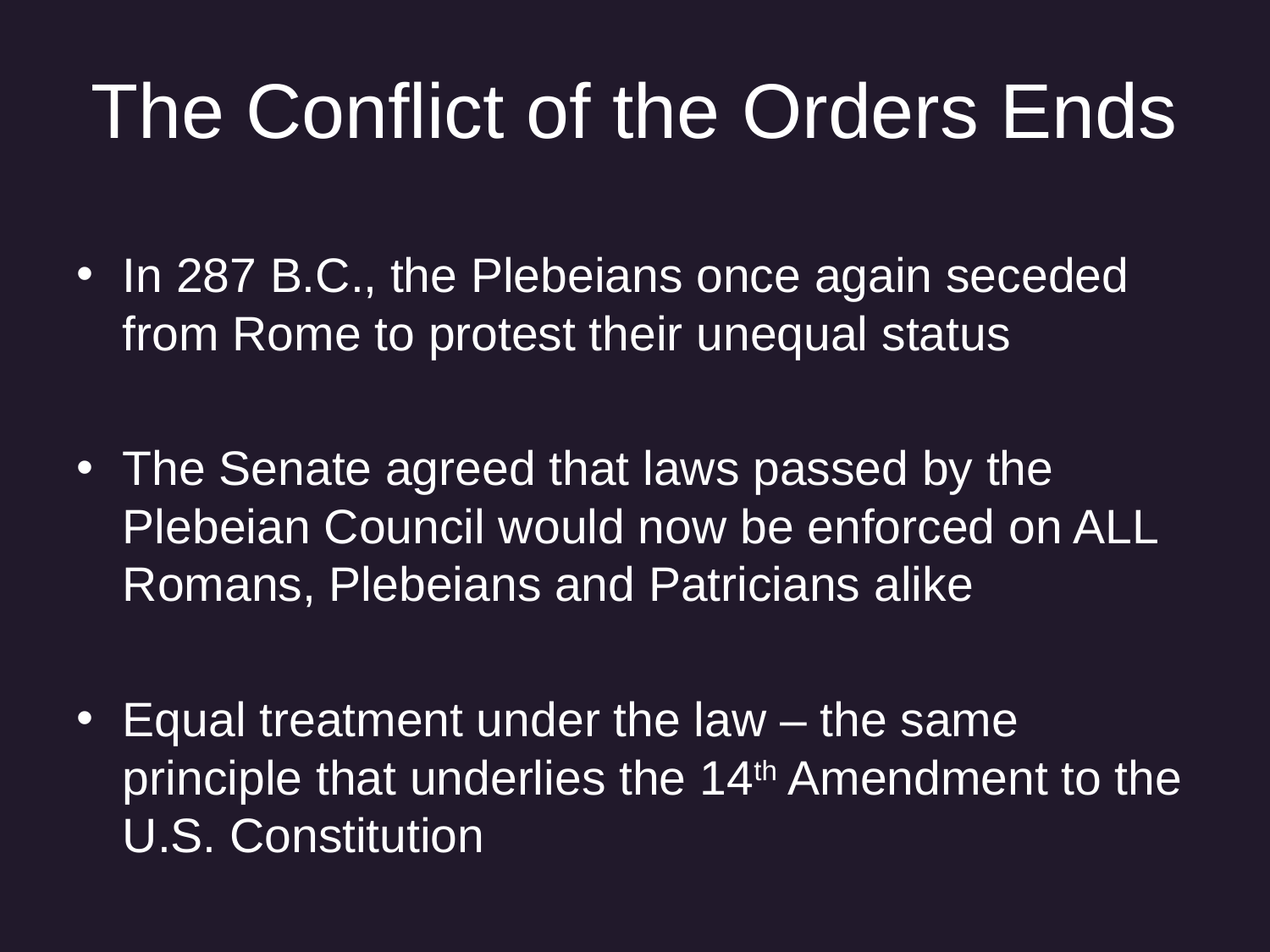

# The Conflict of the Orders Ends
In 287 B.C., the Plebeians once again seceded from Rome to protest their unequal status

The Senate agreed that laws passed by the Plebeian Council would now be enforced on ALL Romans, Plebeians and Patricians alike

Equal treatment under the law – the same principle that underlies the 14th Amendment to the U.S. Constitution